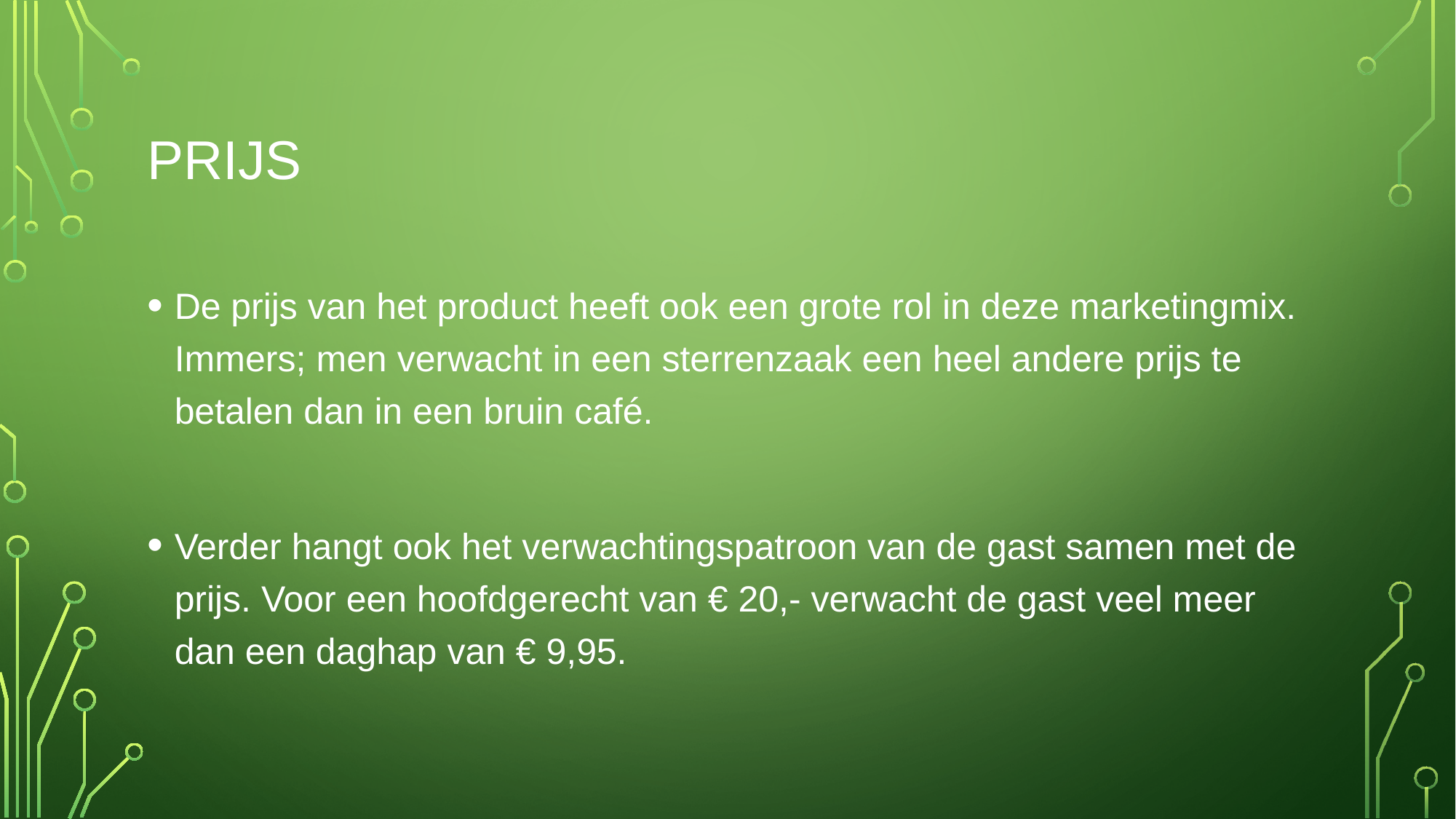

# Prijs
De prijs van het product heeft ook een grote rol in deze marketingmix. Immers; men verwacht in een sterrenzaak een heel andere prijs te betalen dan in een bruin café.

Verder hangt ook het verwachtingspatroon van de gast samen met de prijs. Voor een hoofdgerecht van € 20,- verwacht de gast veel meer dan een daghap van € 9,95.